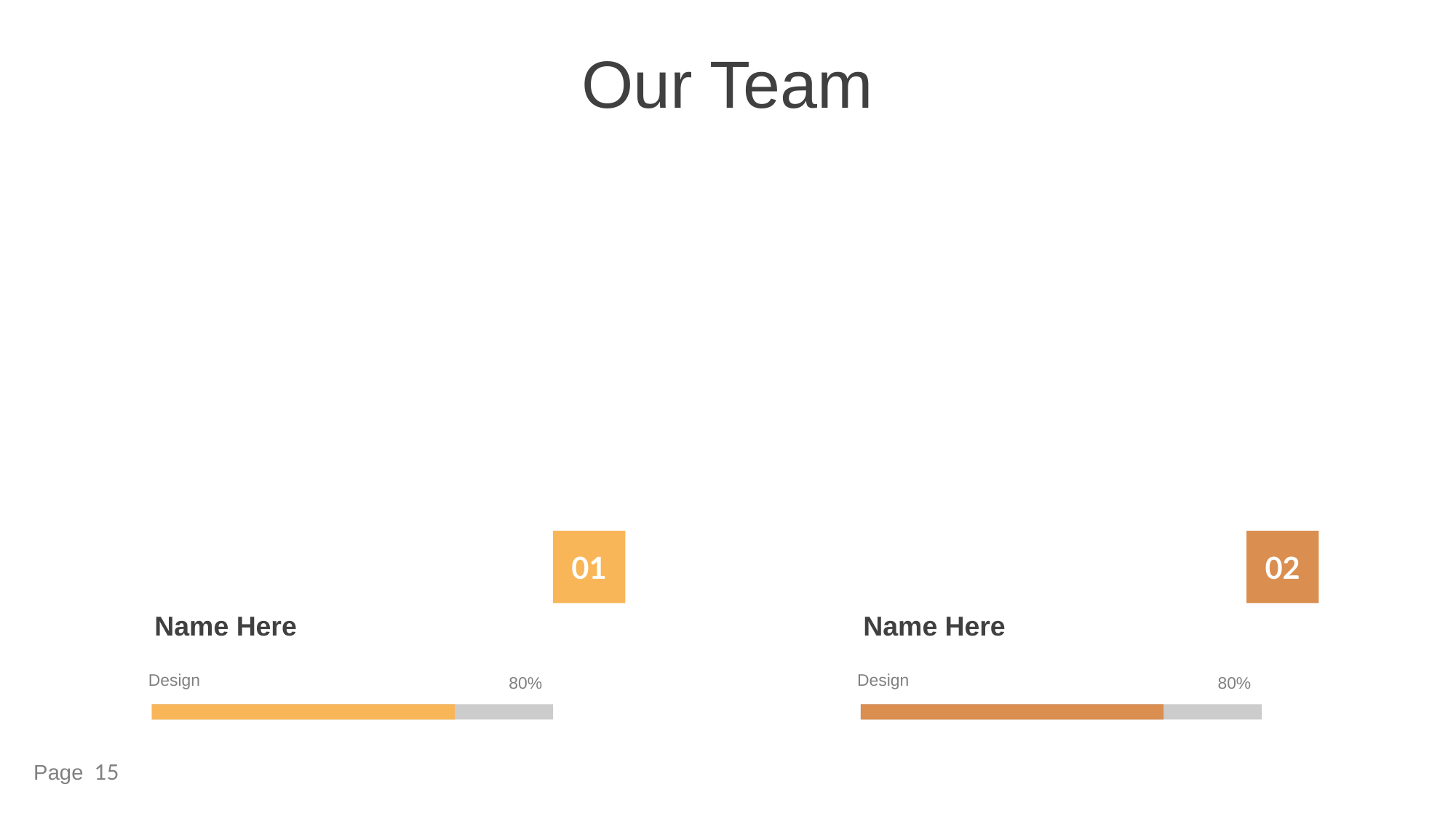

Our Team

01
02
Name Here
Name Here
Design
Design
80%
80%